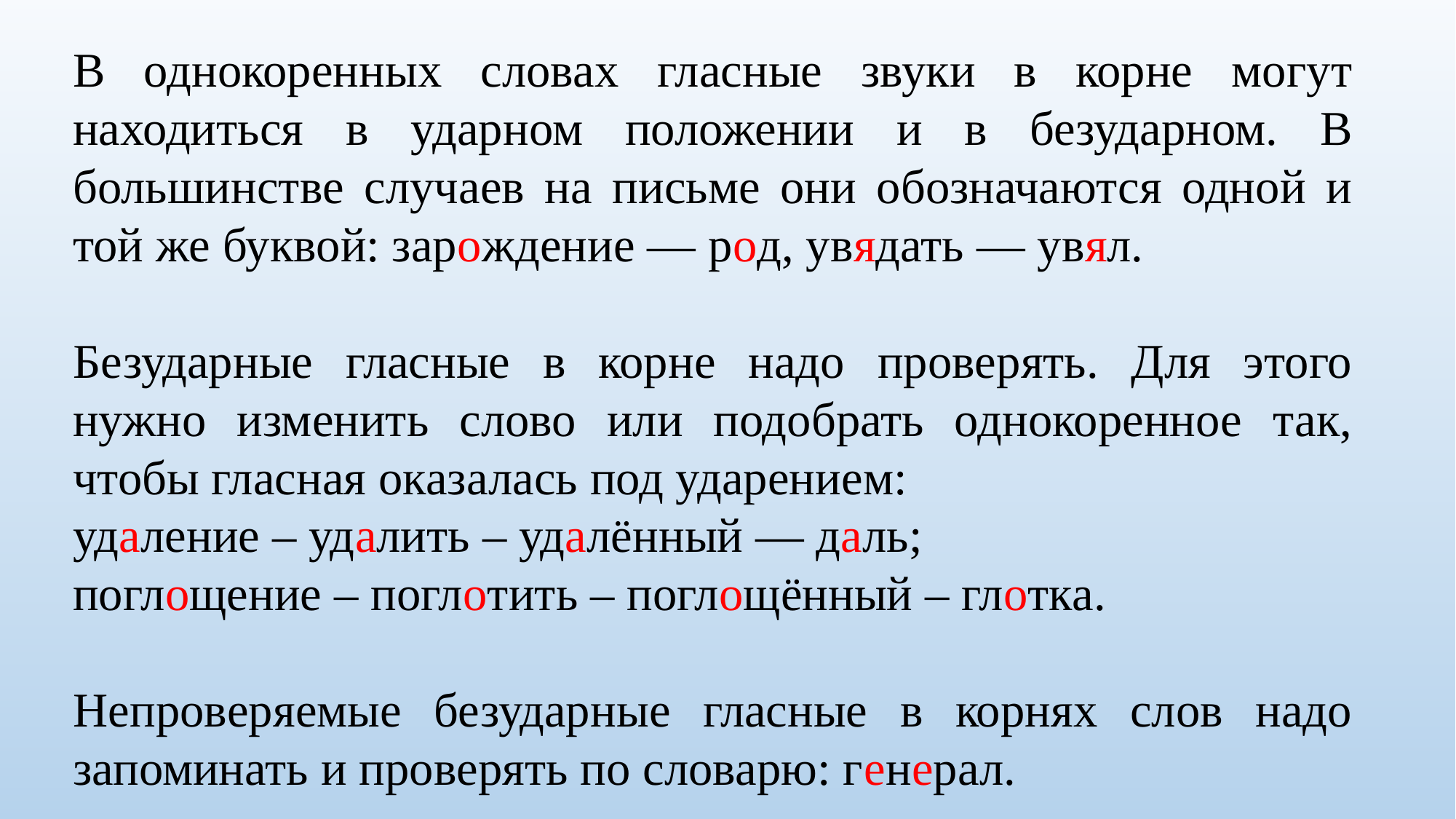

В однокоренных словах гласные звуки в корне могут находиться в ударном положении и в безударном. В большинстве случаев на письме они обозначаются одной и той же буквой: зарождение — род, увядать — увял.

Безударные гласные в корне надо проверять. Для этого нужно изменить слово или подобрать однокоренное так, чтобы гласная оказалась под ударением:
удаление – удалить – удалённый — даль;
поглощение – поглотить – поглощённый – глотка.

Непроверяемые безударные гласные в корнях слов надо запоминать и проверять по словарю: генерал.